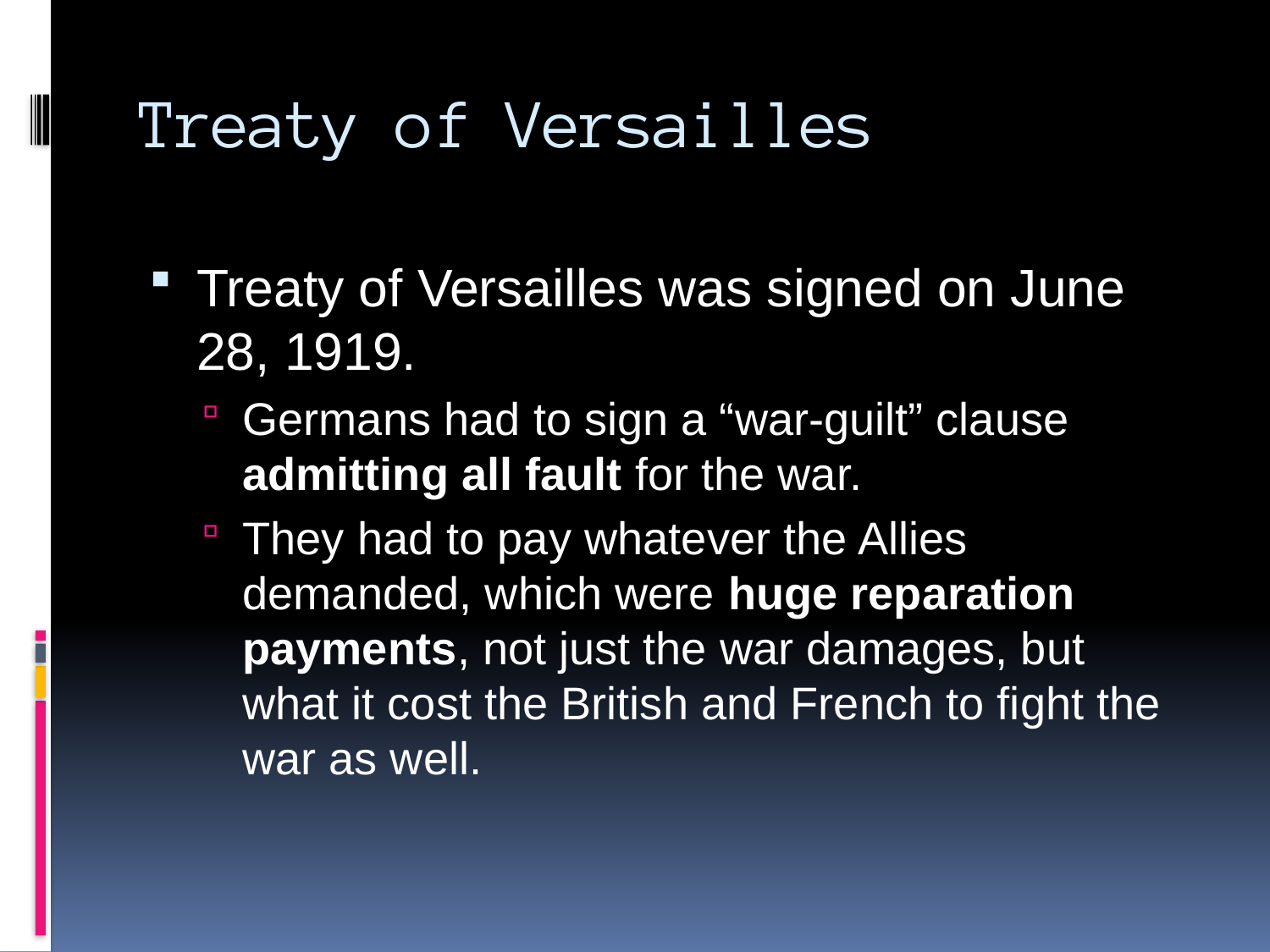

# Treaty of Versailles
Treaty of Versailles was signed on June 28, 1919.
Germans had to sign a “war-guilt” clause admitting all fault for the war.
They had to pay whatever the Allies demanded, which were huge reparation payments, not just the war damages, but what it cost the British and French to fight the war as well.